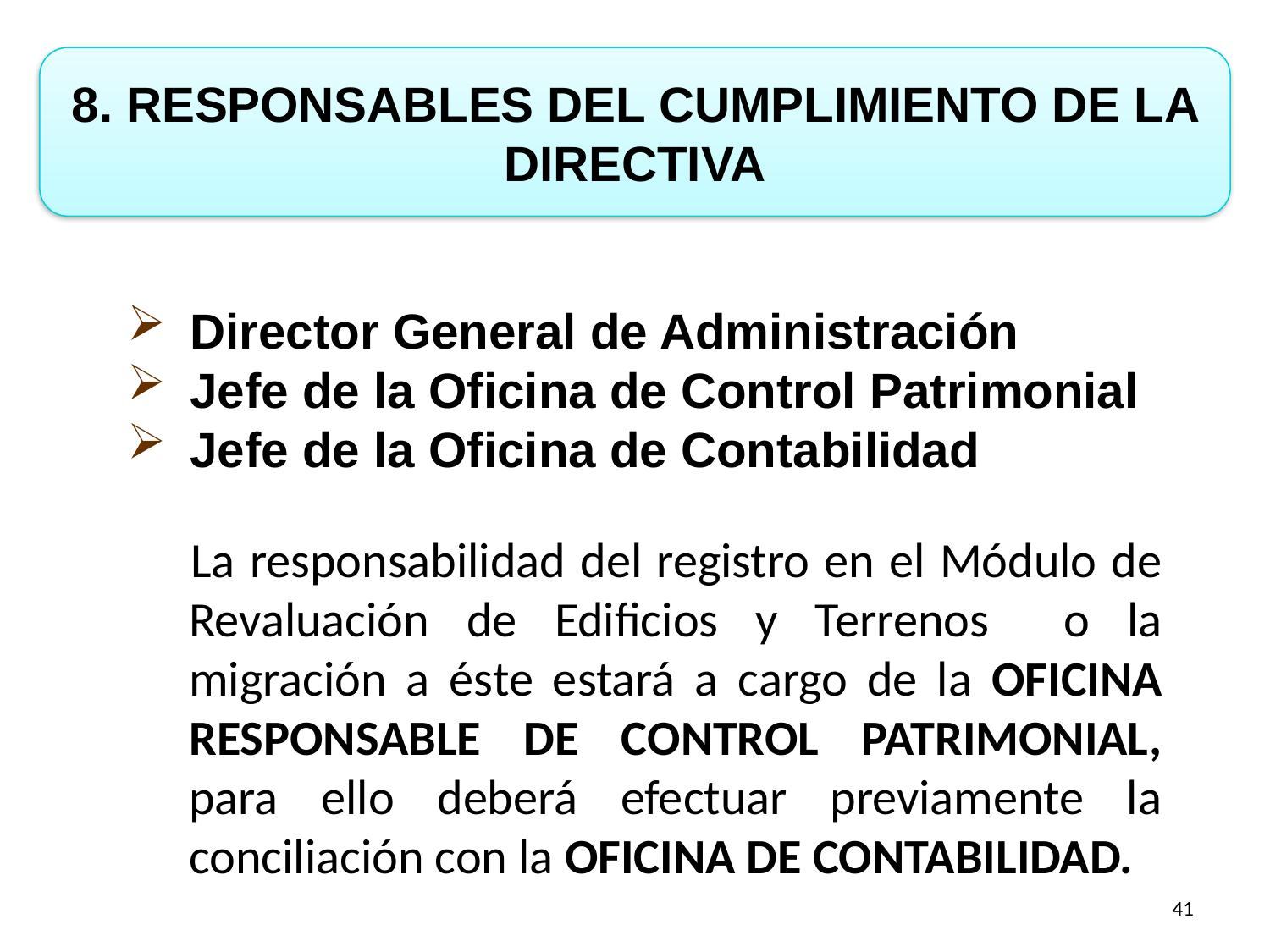

8. RESPONSABLES DEL CUMPLIMIENTO DE LA DIRECTIVA
Director General de Administración
Jefe de la Oficina de Control Patrimonial
Jefe de la Oficina de Contabilidad

La responsabilidad del registro en el Módulo de Revaluación de Edificios y Terrenos  o la migración a éste estará a cargo de la OFICINA RESPONSABLE DE CONTROL PATRIMONIAL, para ello deberá efectuar previamente la conciliación con la OFICINA DE CONTABILIDAD.
41